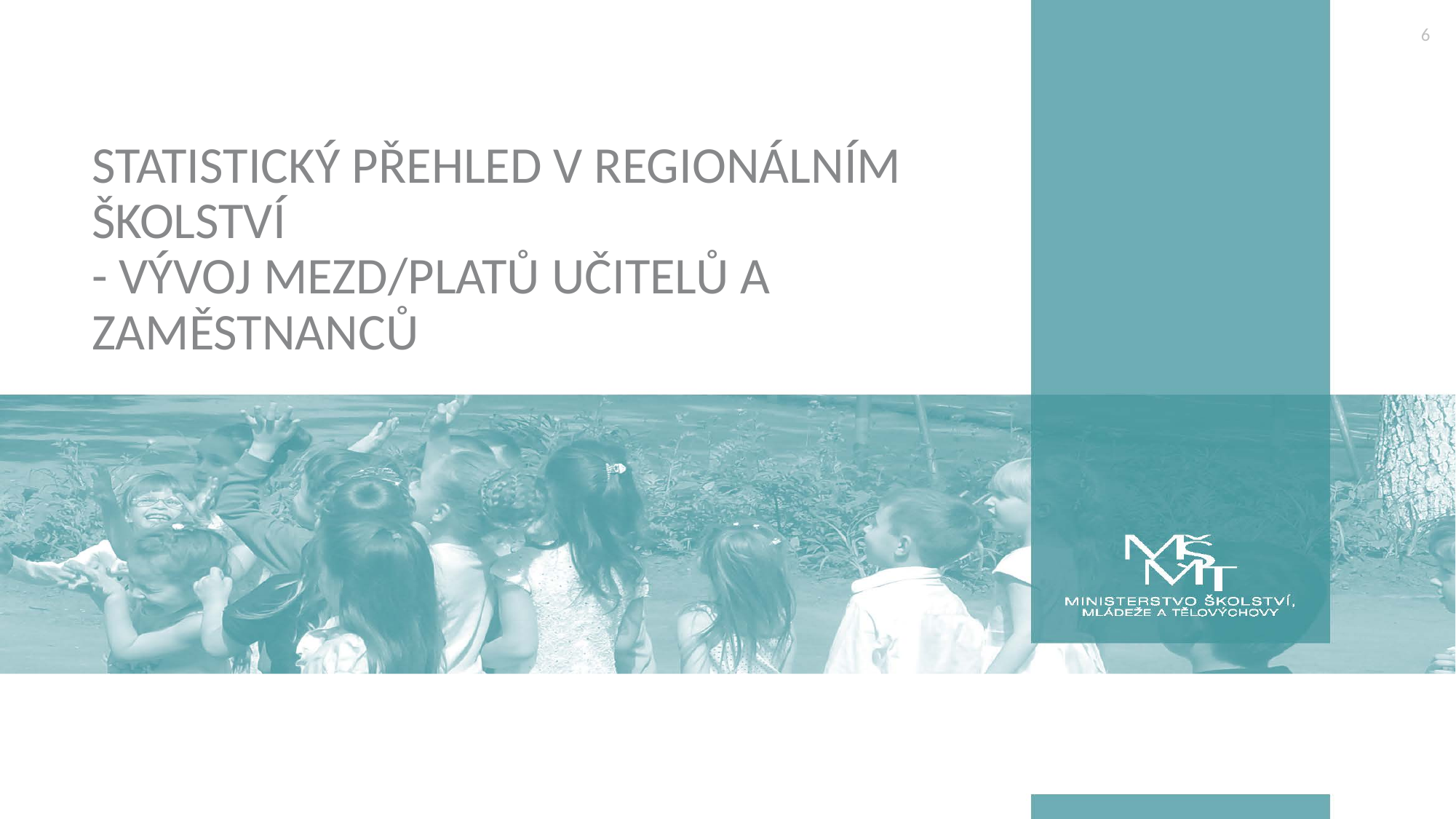

6
# Statistický přehled v regionálním školství - vývoj mezd/platů učitelů a zaměstnanců